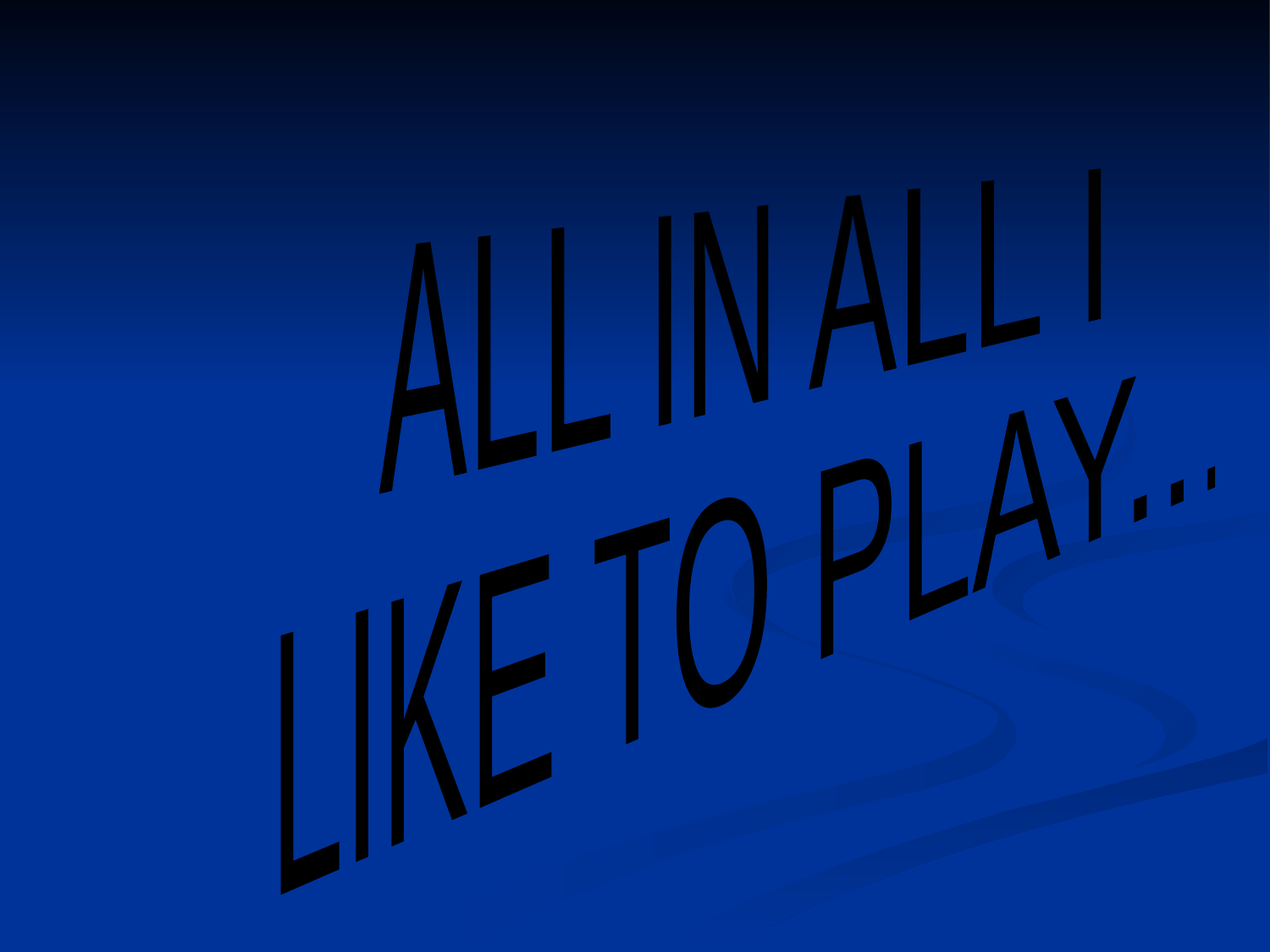

ALL IN ALL I
LIKE TO PLAY...